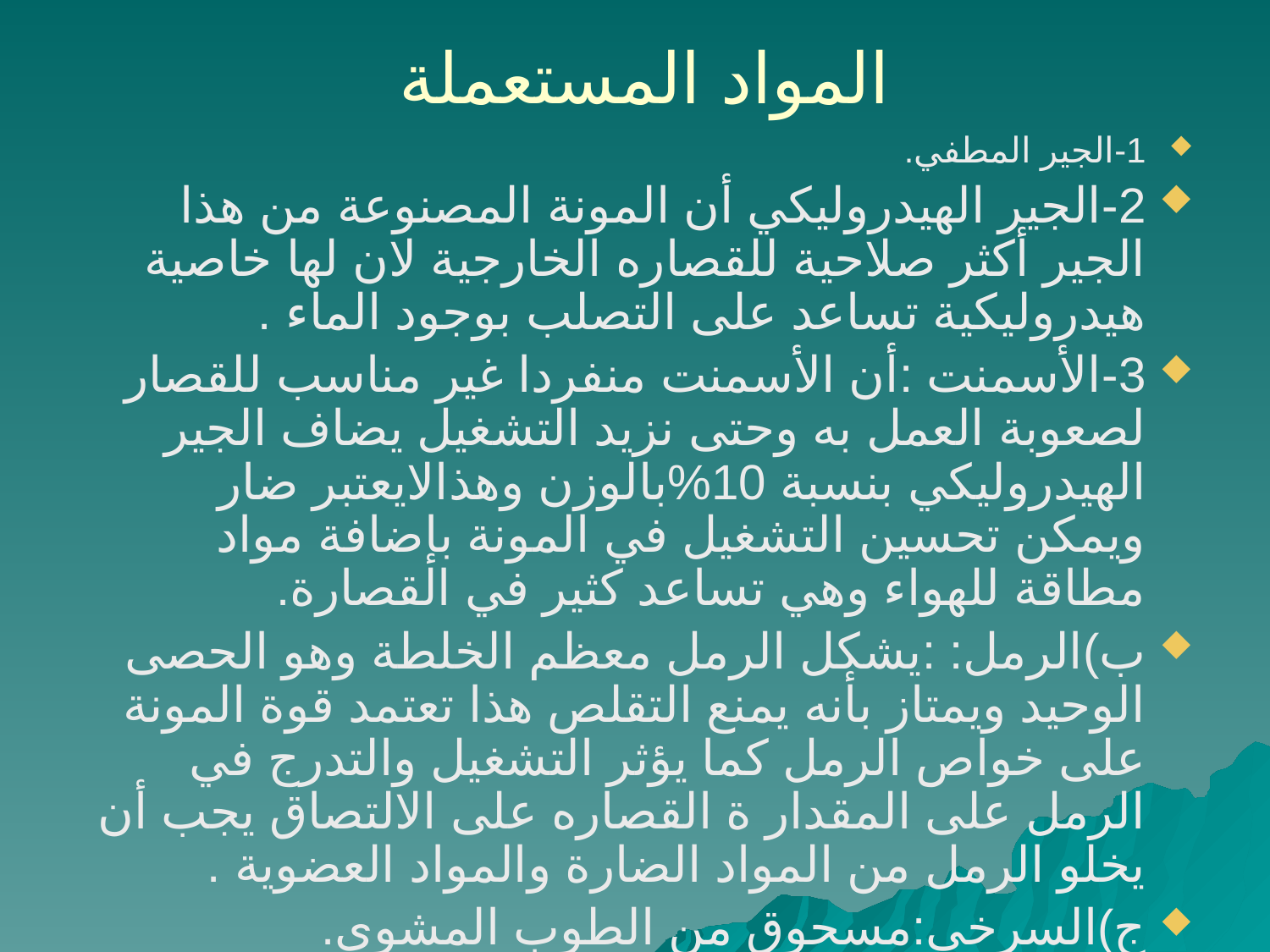

# المواد المستعملة
1-الجير المطفي.
2-الجير الهيدروليكي أن المونة المصنوعة من هذا الجير أكثر صلاحية للقصاره الخارجية لان لها خاصية هيدروليكية تساعد على التصلب بوجود الماء .
3-الأسمنت :أن الأسمنت منفردا غير مناسب للقصار لصعوبة العمل به وحتى نزيد التشغيل يضاف الجير الهيدروليكي بنسبة 10%بالوزن وهذالايعتبر ضار ويمكن تحسين التشغيل في المونة بإضافة مواد مطاقة للهواء وهي تساعد كثير في القصارة.
ب)الرمل: :يشكل الرمل معظم الخلطة وهو الحصى الوحيد ويمتاز بأنه يمنع التقلص هذا تعتمد قوة المونة على خواص الرمل كما يؤثر التشغيل والتدرج في الرمل على المقدار ة القصاره على الالتصاق يجب أن يخلو الرمل من المواد الضارة والمواد العضوية .
ج)السرخي:مسحوق من الطوب المشوي.